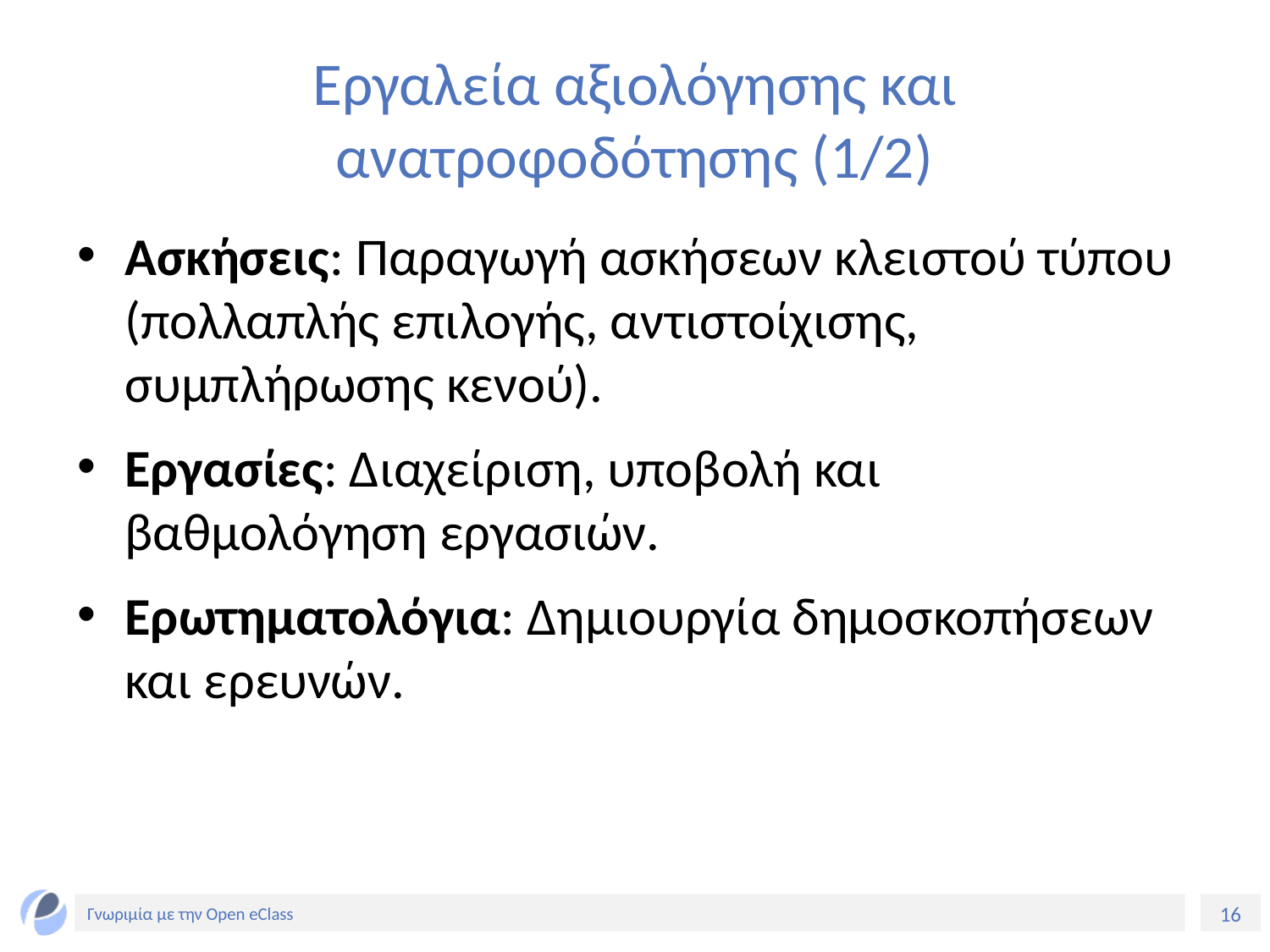

# Εργαλεία αξιολόγησης και ανατροφοδότησης (1/2)
Ασκήσεις: Παραγωγή ασκήσεων κλειστού τύπου (πολλαπλής επιλογής, αντιστοίχισης, συμπλήρωσης κενού).
Εργασίες: Διαχείριση, υποβολή και βαθμολόγηση εργασιών.
Ερωτηματολόγια: Δημιουργία δημοσκοπήσεων και ερευνών.